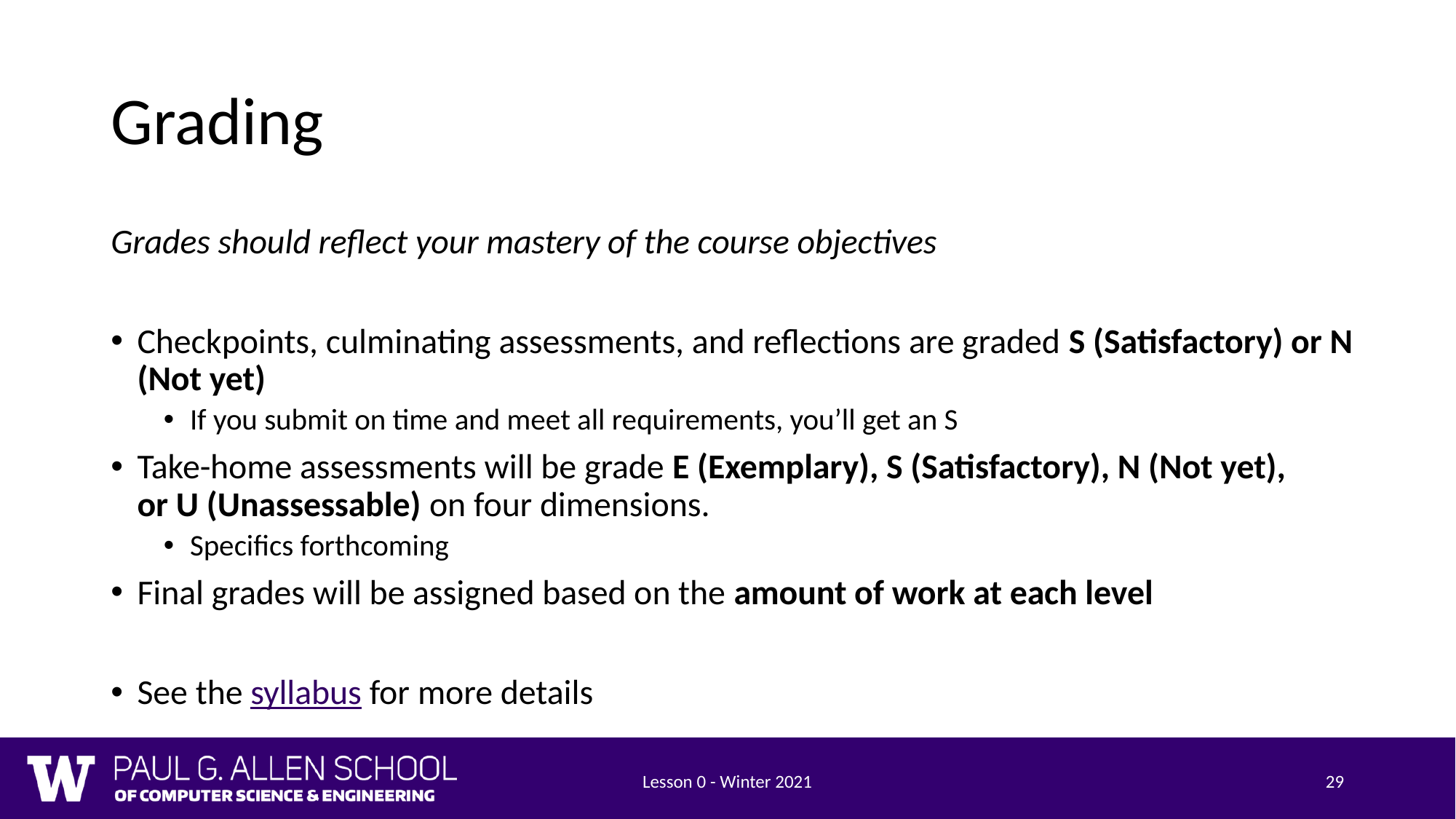

# Grading
Grades should reflect your mastery of the course objectives

Checkpoints, culminating assessments, and reflections are graded S (Satisfactory) or N (Not yet)
If you submit on time and meet all requirements, you’ll get an S
Take-home assessments will be grade E (Exemplary), S (Satisfactory), N (Not yet),
or U (Unassessable) on four dimensions.
Specifics forthcoming
Final grades will be assigned based on the amount of work at each level

See the syllabus for more details
Lesson 0 - Winter 2021
29